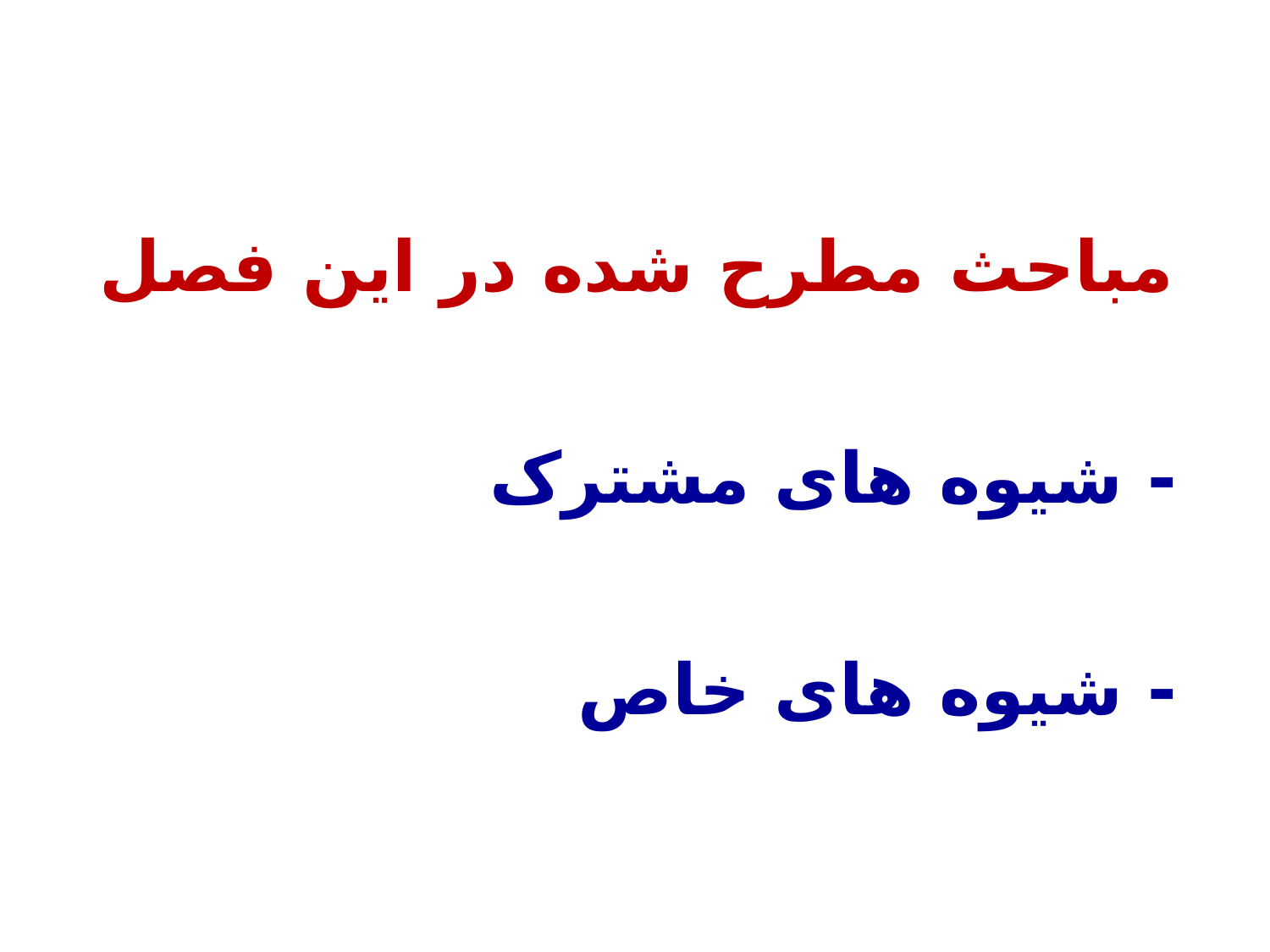

مباحث مطرح شده در این فصل
- شیوه های مشترک
- شیوه های خاص